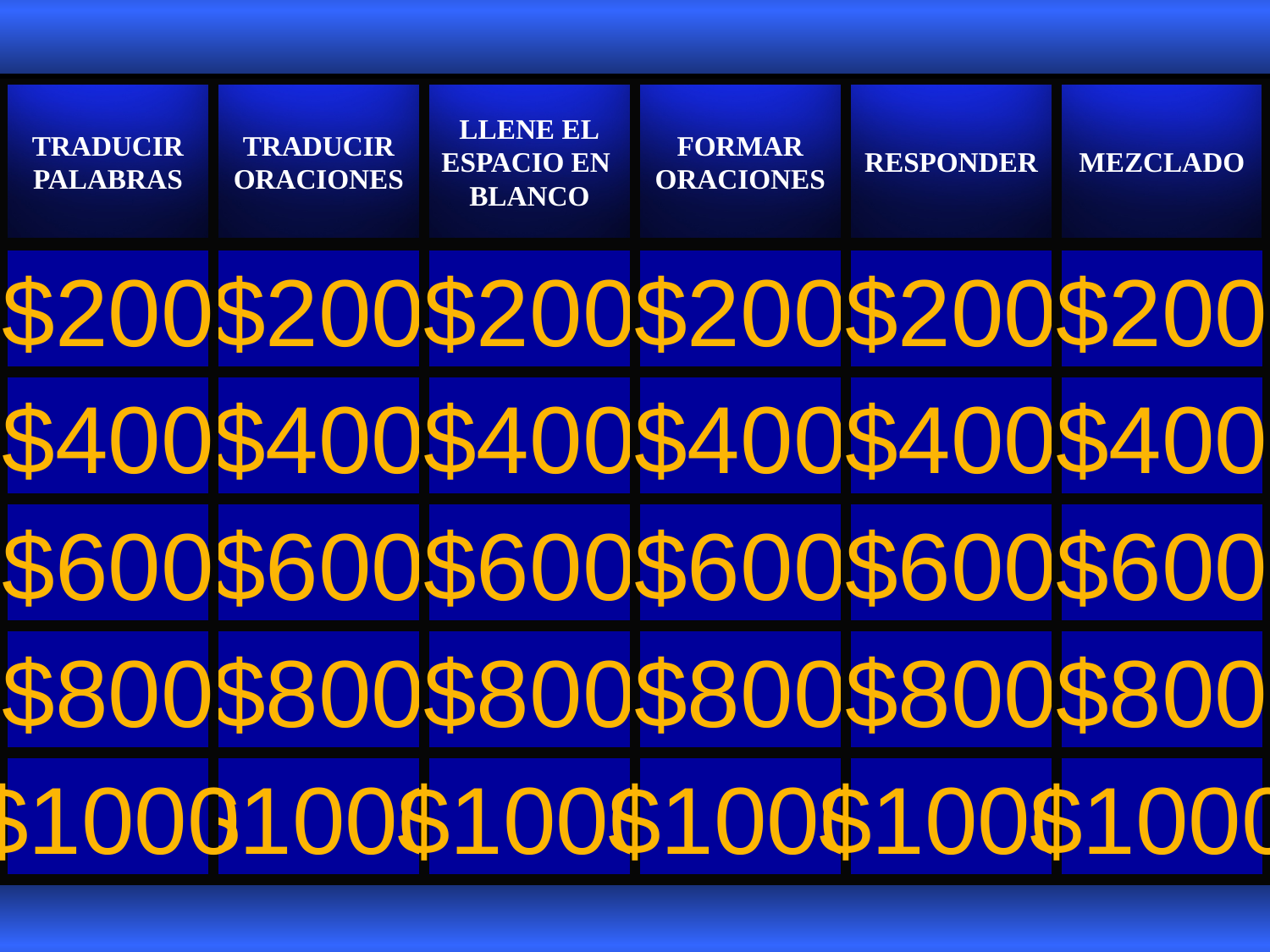

TRADUCIR
PALABRAS
TRADUCIR
ORACIONES

LLENE EL
ESPACIO EN
BLANCO

FORMAR
ORACIONES
RESPONDER
MEZCLADO

$200
$200
$200
$200
$200
$200
$400
$400
$400
$400
$400
$400
$600
$600
$600
$600
$600
$600
$800
$800
$800
$800
$800
$800
$1000
$1000
$1000
$1000
$1000
$1000